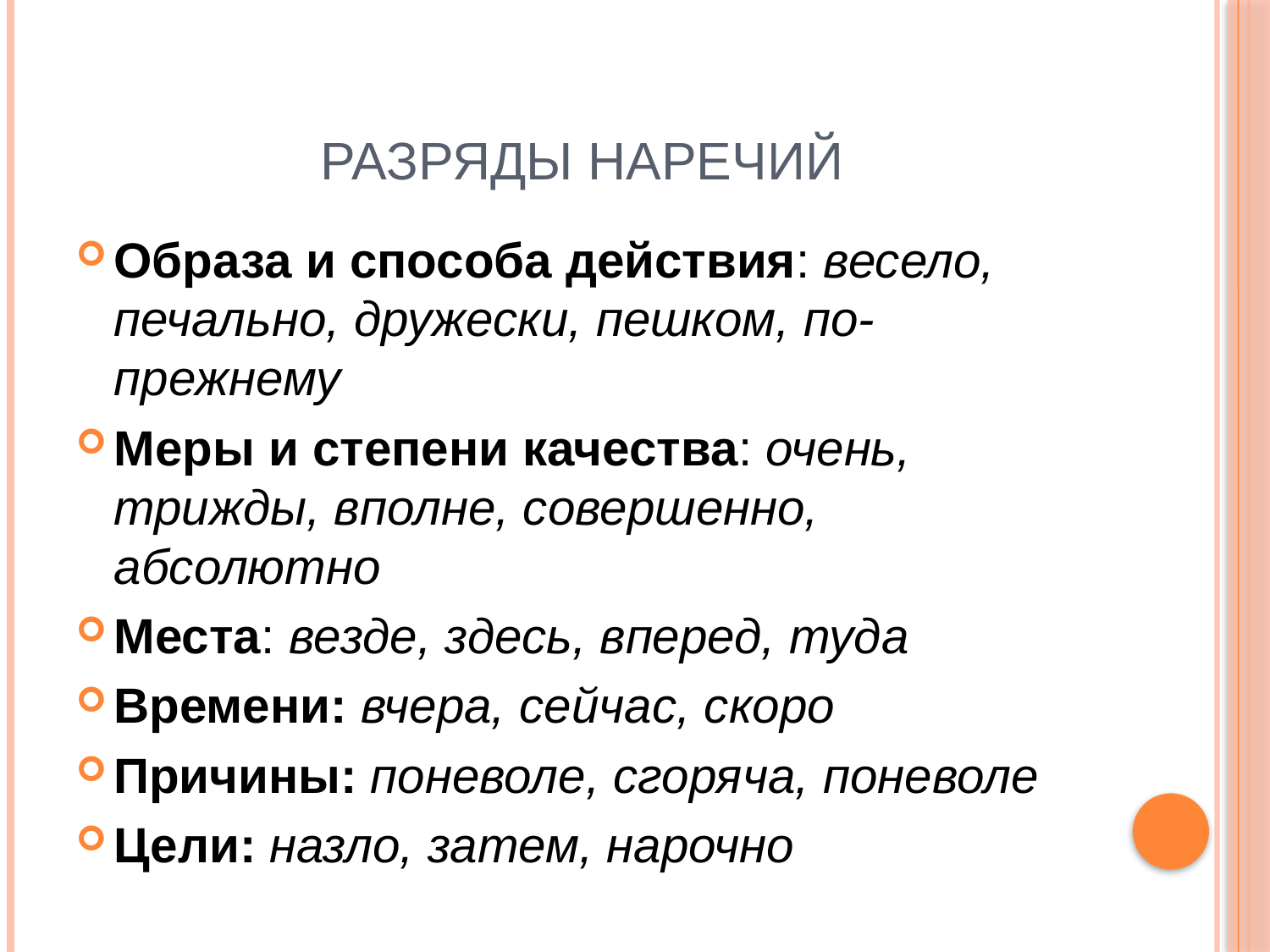

# РАЗРЯДЫ НАРЕЧИЙ
Образа и способа действия: весело, печально, дружески, пешком, по-прежнему
Меры и степени качества: очень, трижды, вполне, совершенно, абсолютно
Места: везде, здесь, вперед, туда
Времени: вчера, сейчас, скоро
Причины: поневоле, сгоряча, поневоле
Цели: назло, затем, нарочно